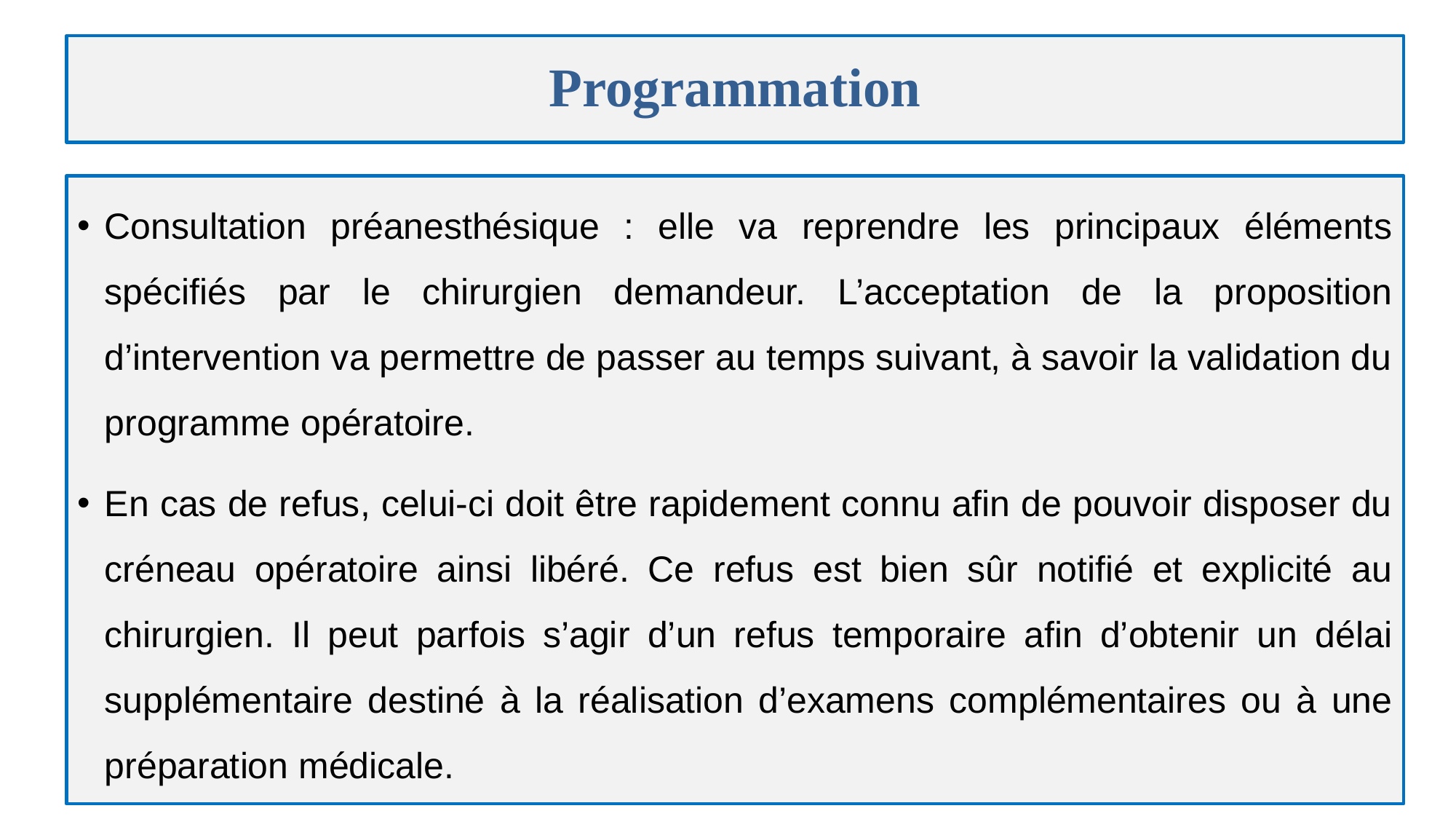

# Programmation
Consultation préanesthésique : elle va reprendre les principaux éléments spécifiés par le chirurgien demandeur. L’acceptation de la proposition d’intervention va permettre de passer au temps suivant, à savoir la validation du programme opératoire.
En cas de refus, celui-ci doit être rapidement connu afin de pouvoir disposer du créneau opératoire ainsi libéré. Ce refus est bien sûr notifié et explicité au chirurgien. Il peut parfois s’agir d’un refus temporaire afin d’obtenir un délai supplémentaire destiné à la réalisation d’examens complémentaires ou à une préparation médicale.